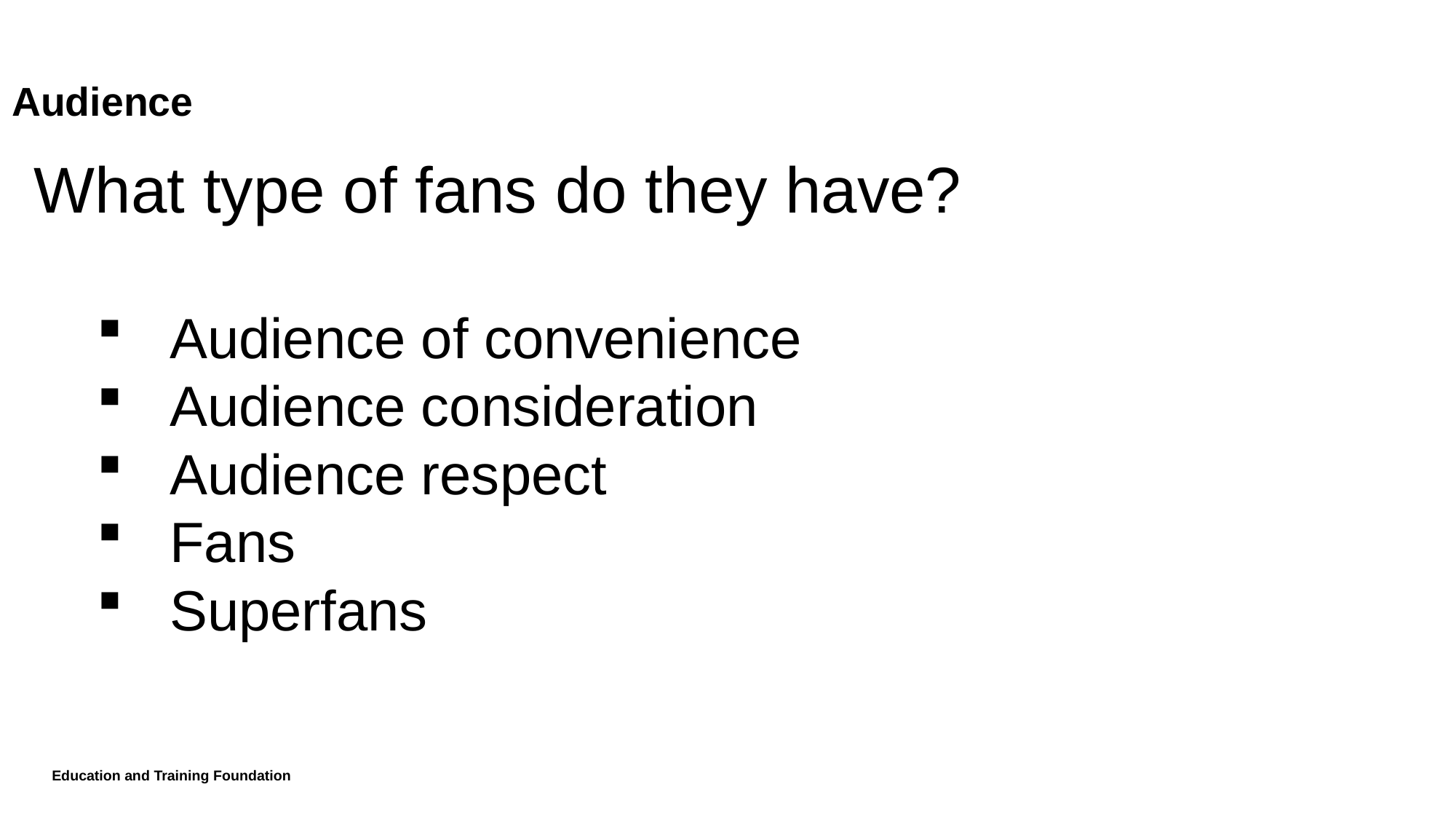

# Audience
What type of fans do they have?

Audience of convenience
Audience consideration
Audience respect
Fans
Superfans

Education and Training Foundation